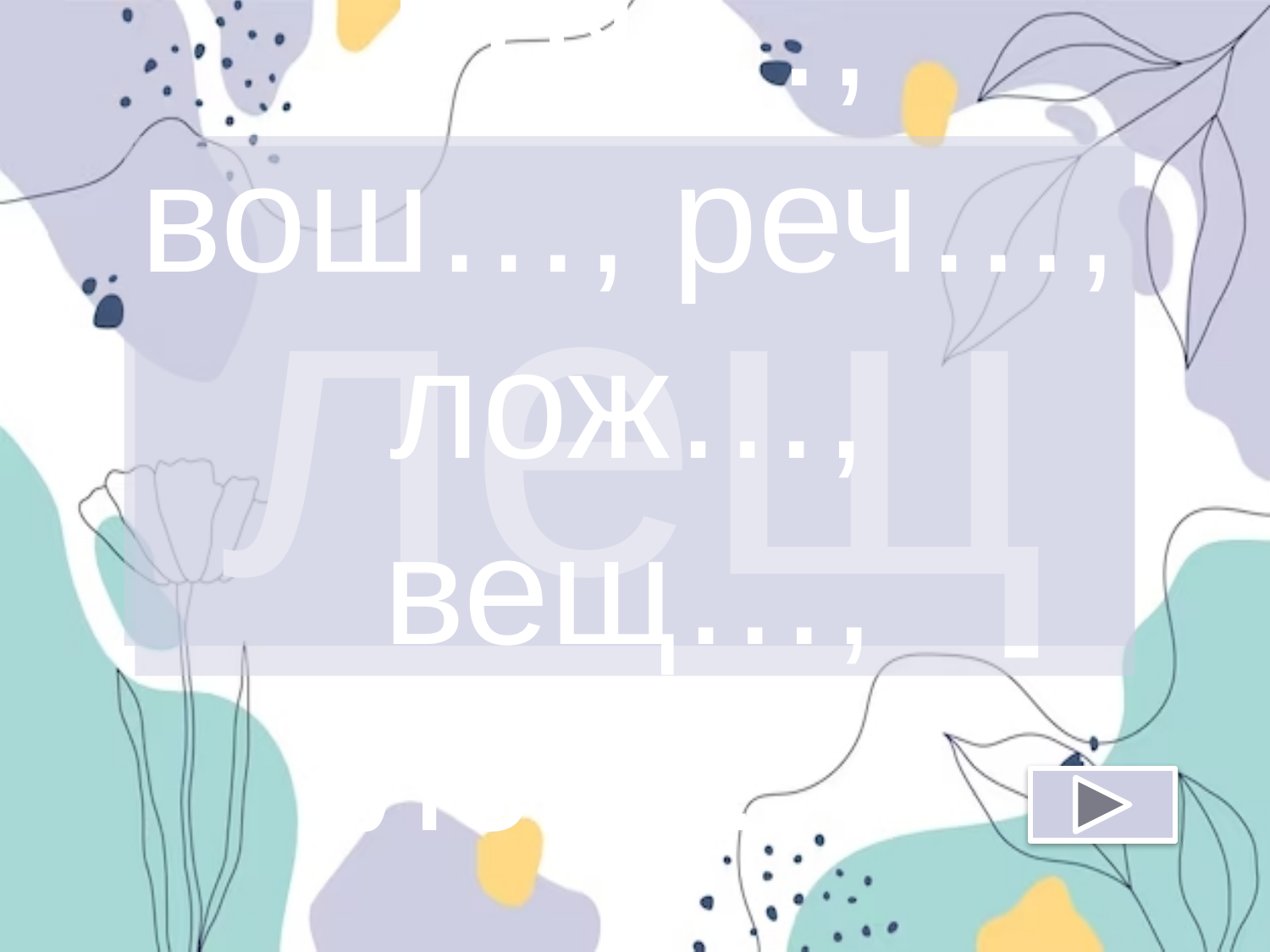

лещ
Рож…, вош…, реч…, лож…, вещ…, лещ…